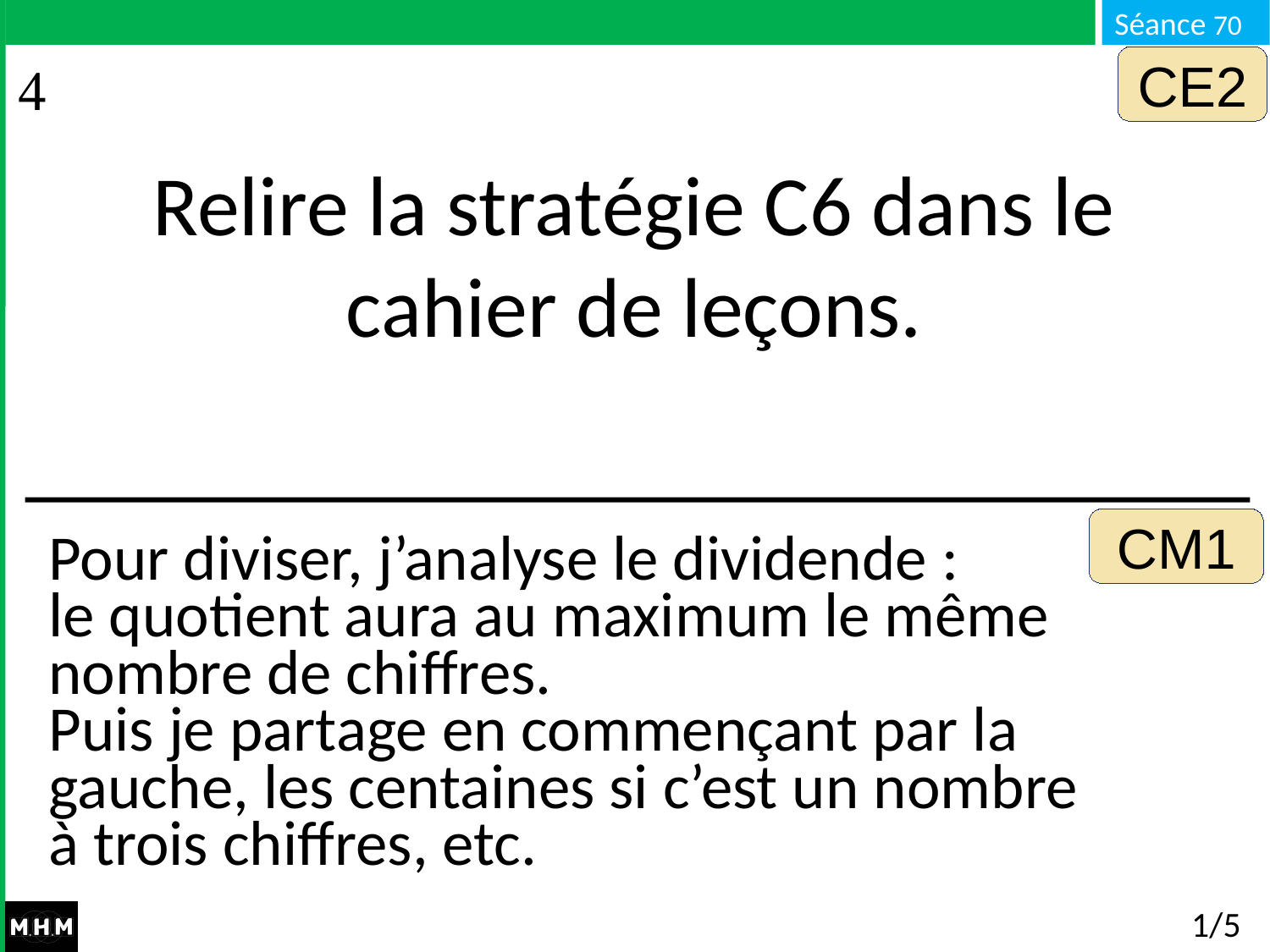

CE2
Relire la stratégie C6 dans le cahier de leçons.

CM1
# Pour diviser, j’analyse le dividende : le quotient aura au maximum le même nombre de chiffres. Puis je partage en commençant par la gauche, les centaines si c’est un nombre à trois chiffres, etc.
1/5